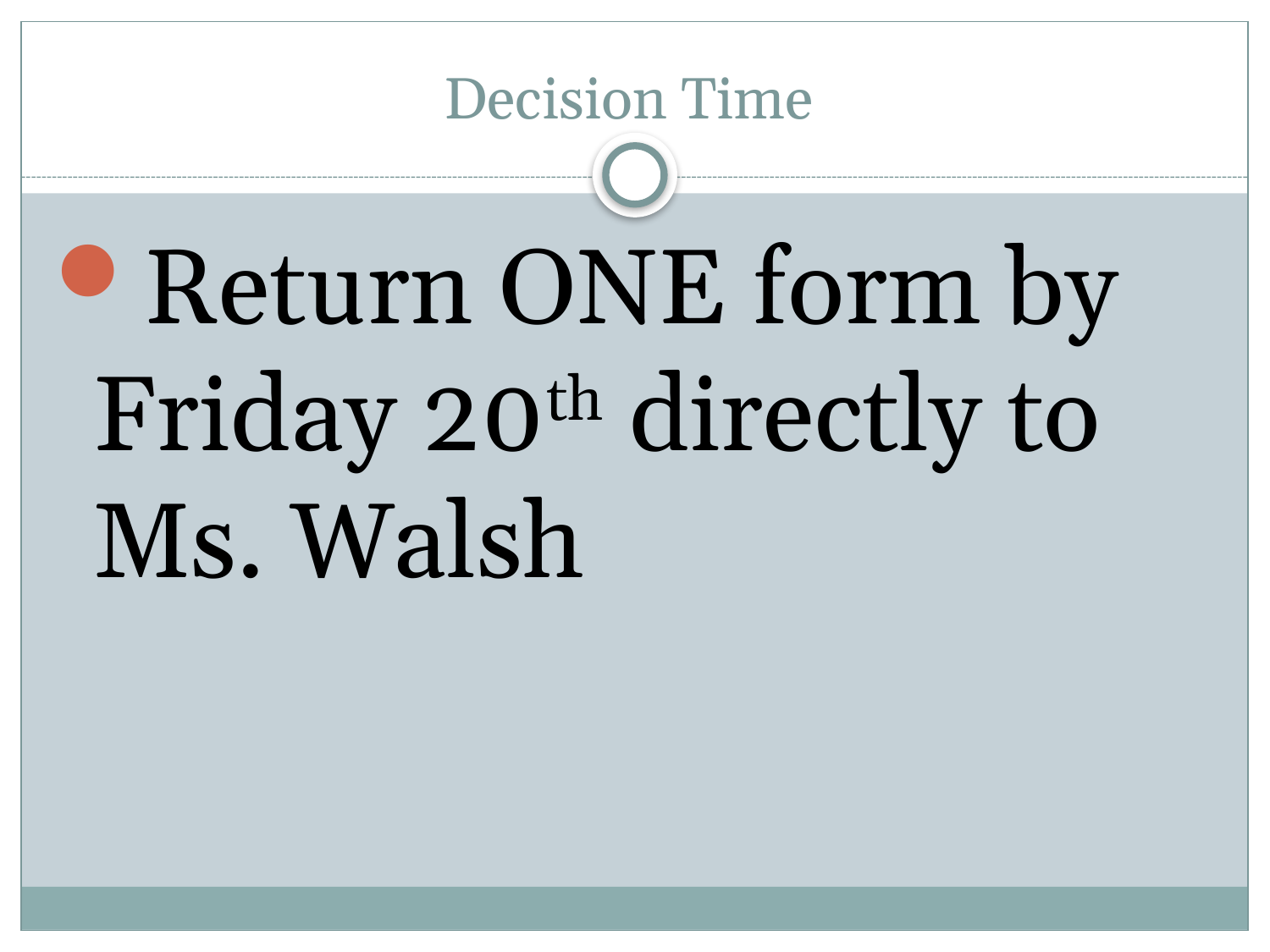

# Decision Time
Return ONE form by Friday 20th directly to Ms. Walsh